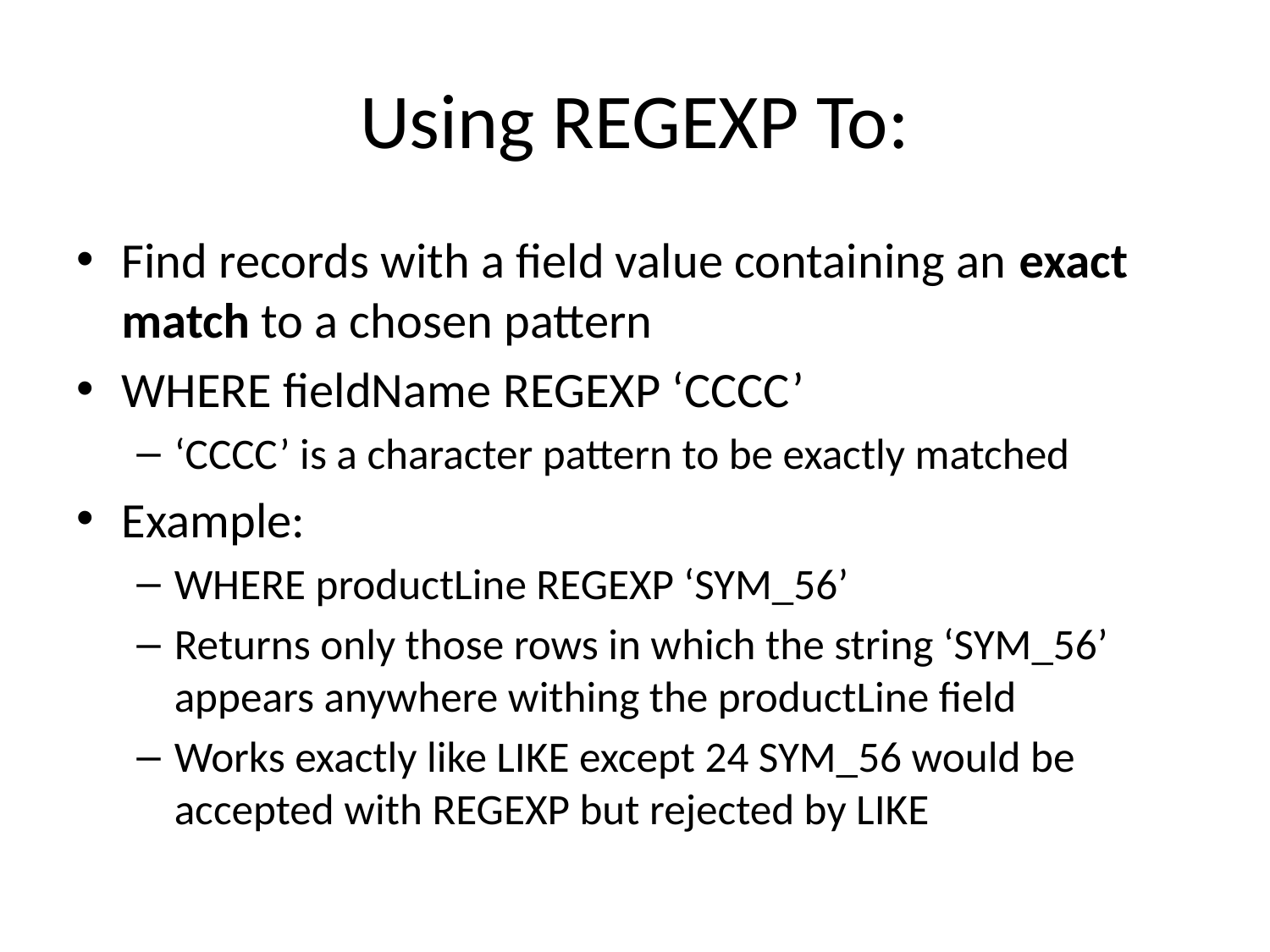

# Using REGEXP To:
Find records with a field value containing an exact match to a chosen pattern
WHERE fieldName REGEXP ‘CCCC’
‘CCCC’ is a character pattern to be exactly matched
Example:
WHERE productLine REGEXP ‘SYM_56’
Returns only those rows in which the string ‘SYM_56’ appears anywhere withing the productLine field
Works exactly like LIKE except 24 SYM_56 would be accepted with REGEXP but rejected by LIKE